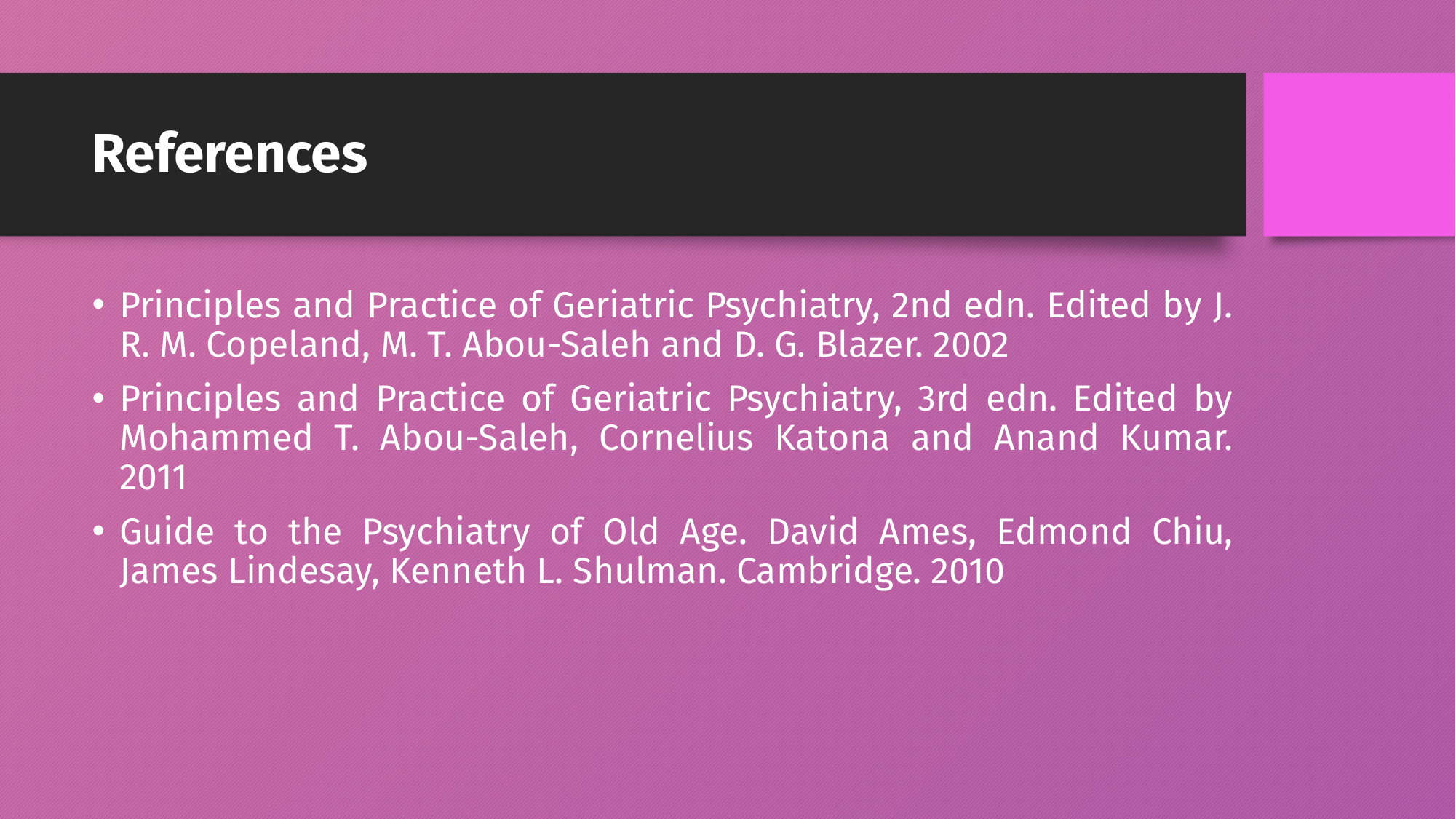

# References
Principles and Practice of Geriatric Psychiatry, 2nd edn. Edited by J. R. M. Copeland, M. T. Abou-Saleh and D. G. Blazer. 2002
Principles and Practice of Geriatric Psychiatry, 3rd edn. Edited by Mohammed T. Abou-Saleh, Cornelius Katona and Anand Kumar. 2011
Guide to the Psychiatry of Old Age. David Ames, Edmond Chiu, James Lindesay, Kenneth L. Shulman. Cambridge. 2010